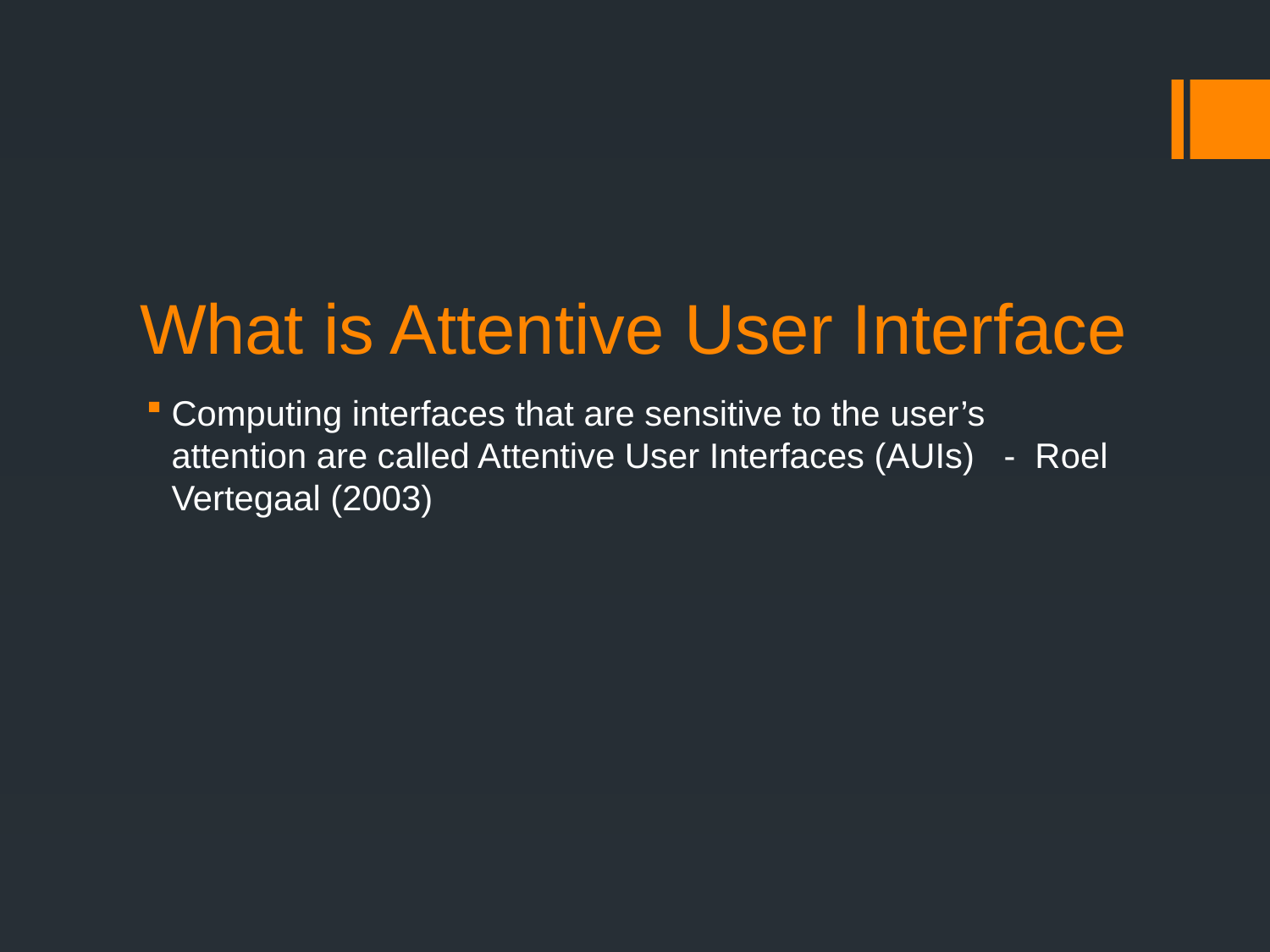

# What is Attentive User Interface
Computing interfaces that are sensitive to the user’s attention are called Attentive User Interfaces (AUIs)   -  Roel Vertegaal (2003)